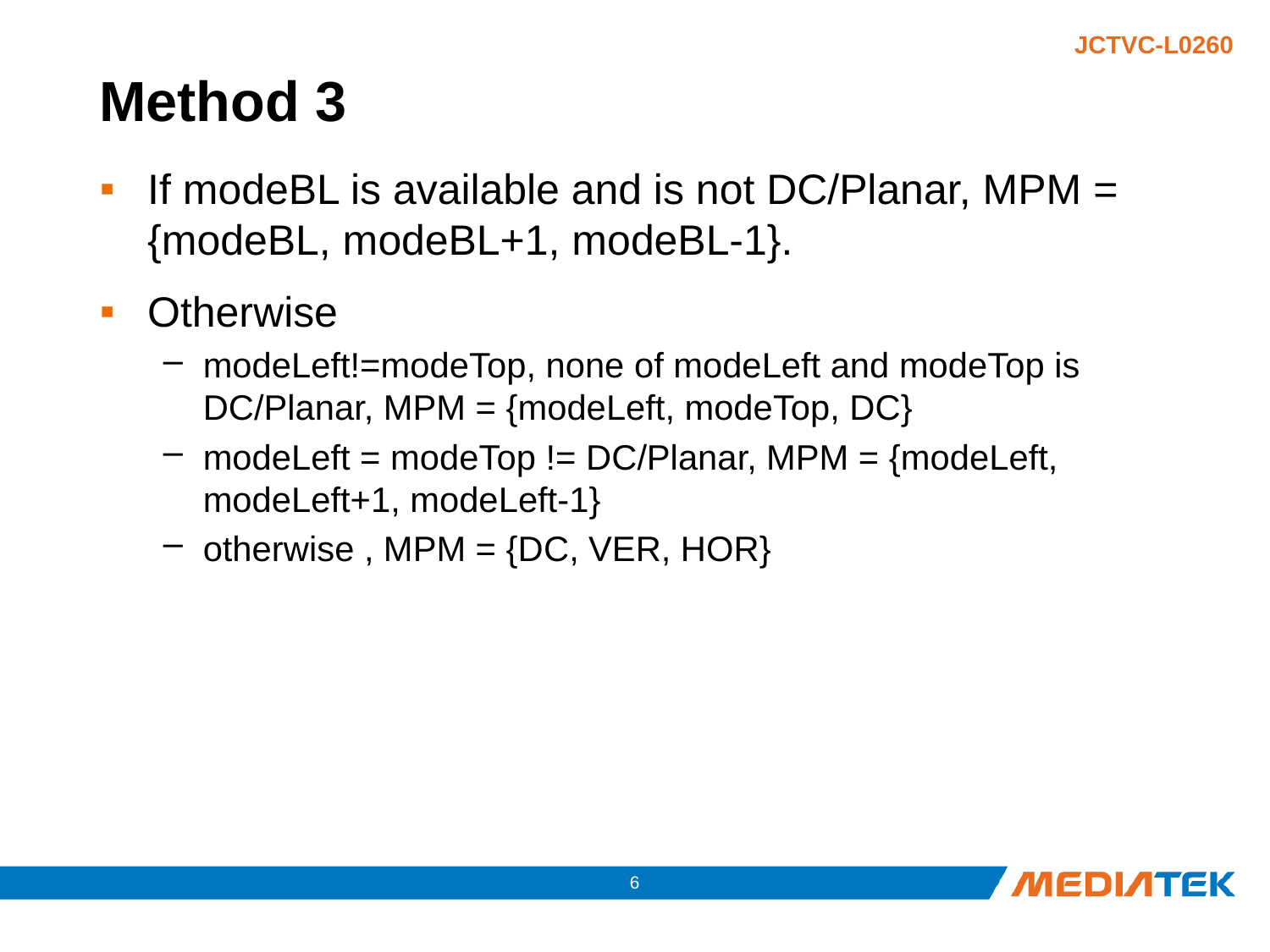

# Method 3
If modeBL is available and is not DC/Planar, MPM = {modeBL, modeBL+1, modeBL-1}.
Otherwise
modeLeft!=modeTop, none of modeLeft and modeTop is DC/Planar, MPM = {modeLeft, modeTop, DC}
modeLeft = modeTop != DC/Planar, MPM = {modeLeft, modeLeft+1, modeLeft-1}
otherwise , MPM = {DC, VER, HOR}

6